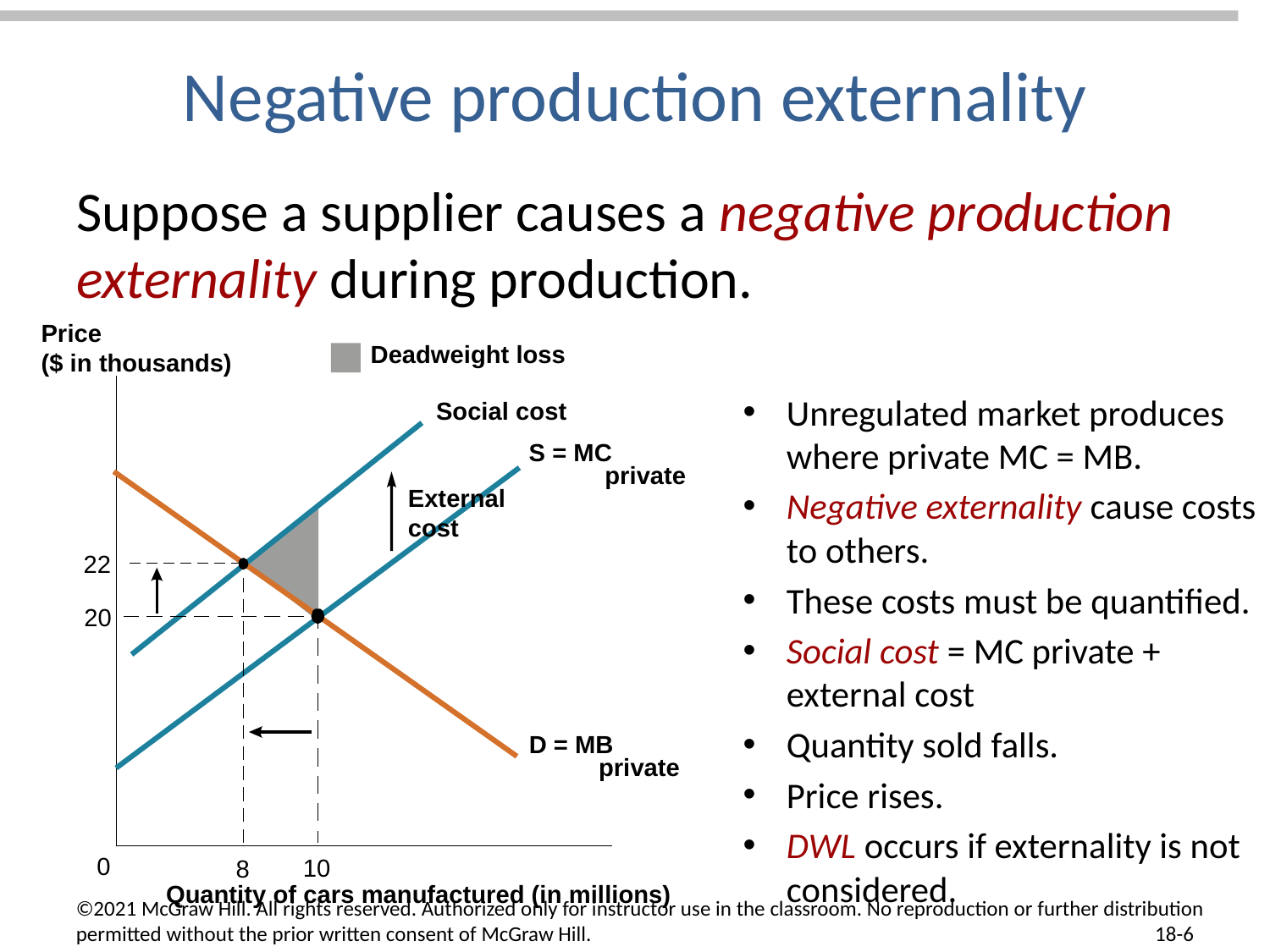

# Negative production externality
Suppose a supplier causes a negative production externality during production.
Price
($ in thousands)
Deadweight loss

Unregulated market produces where private MC = MB.
Negative externality cause costs to others.
These costs must be quantified.
Social cost = MC private + external cost
Quantity sold falls.
Price rises.
DWL occurs if externality is not considered.
Social cost

S = MC
private

External
cost

22

20

D = MB

private

0
10
8
Quantity of cars manufactured (in millions)